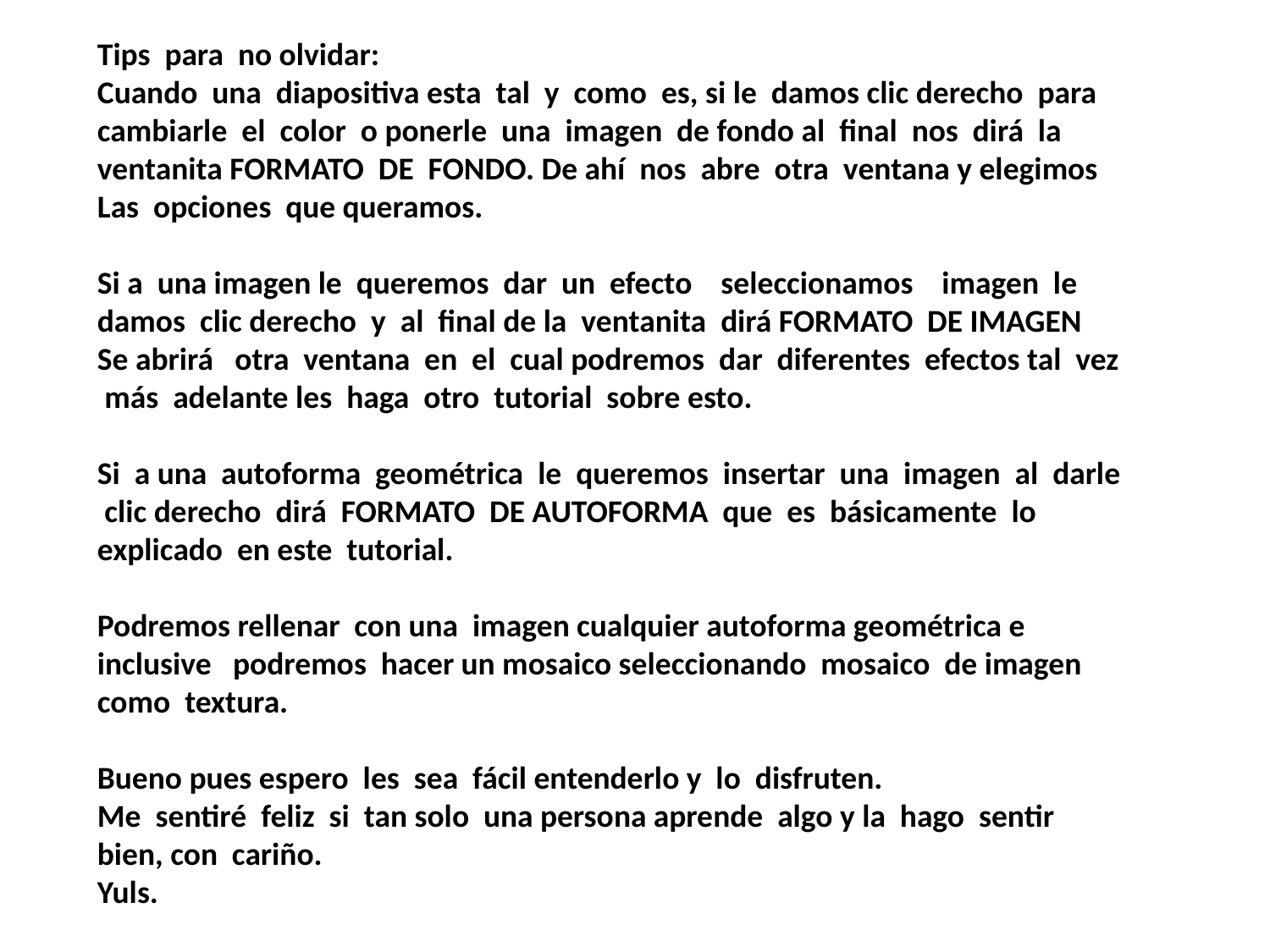

Tips  para  no olvidar:
Cuando  una  diapositiva esta  tal  y  como  es, si le  damos clic derecho  para  cambiarle  el  color  o ponerle  una  imagen  de fondo al  final  nos  dirá  la  ventanita FORMATO  DE  FONDO. De ahí  nos  abre  otra  ventana y elegimos
Las  opciones  que queramos.

Si a  una imagen le  queremos  dar  un  efecto    seleccionamos    imagen  le  damos  clic derecho  y  al  final de la  ventanita  dirá FORMATO  DE IMAGEN
Se abrirá   otra  ventana  en  el  cual podremos  dar  diferentes  efectos tal  vez  más  adelante les  haga  otro  tutorial  sobre esto.

Si  a una  autoforma  geométrica  le  queremos  insertar  una  imagen  al  darle  clic derecho  dirá  FORMATO  DE AUTOFORMA  que  es  básicamente  lo  explicado  en este  tutorial.

Podremos rellenar  con una  imagen cualquier autoforma geométrica e  inclusive   podremos  hacer un mosaico seleccionando  mosaico  de imagen como  textura.

Bueno pues espero  les  sea  fácil entenderlo y  lo  disfruten.
Me  sentiré  feliz  si  tan solo  una persona aprende  algo y la  hago  sentir  bien, con  cariño.
Yuls.